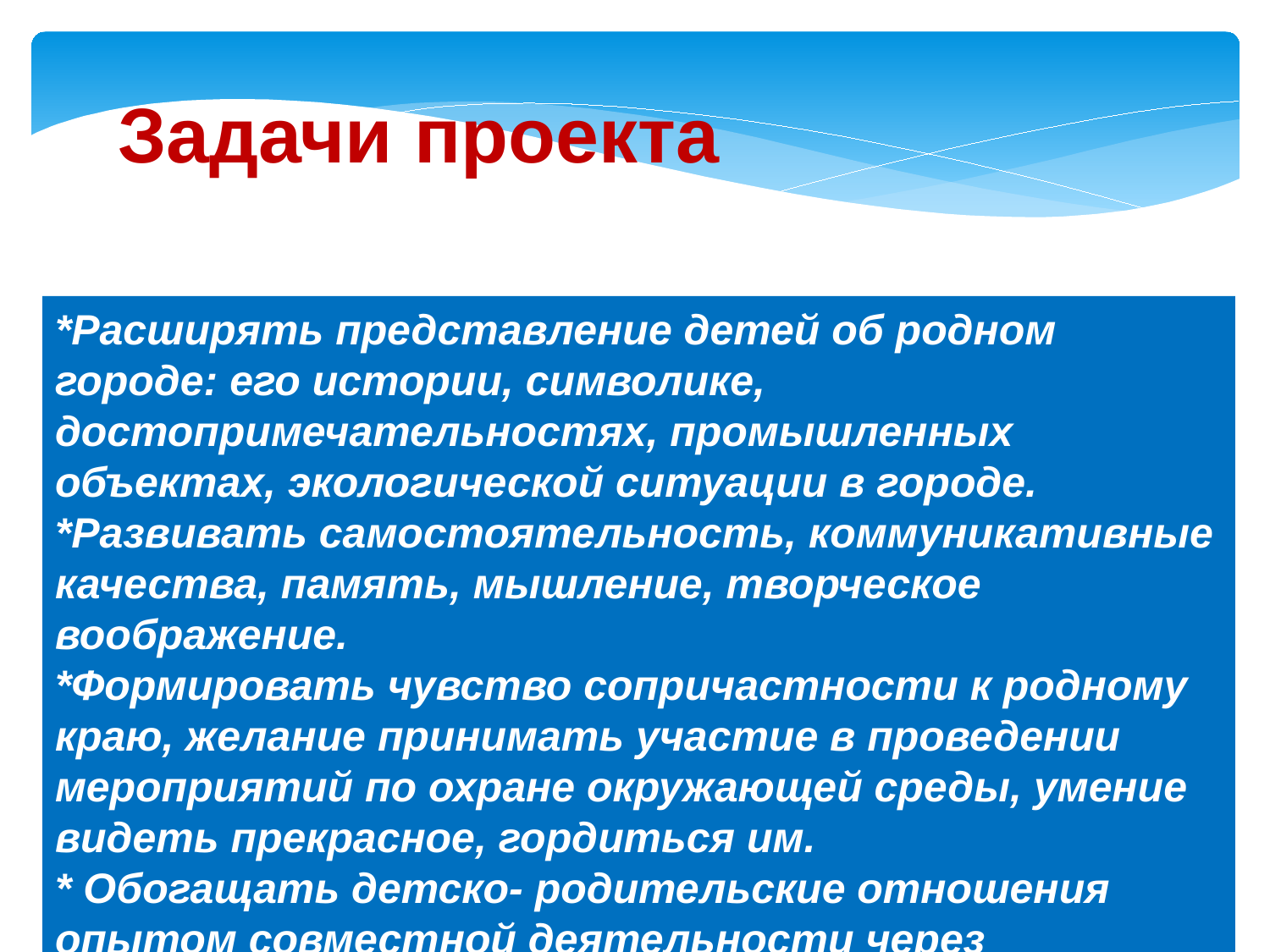

Задачи проекта
*Расширять представление детей об родном городе: его истории, символике, достопримечательностях, промышленных объектах, экологической ситуации в городе.
*Развивать самостоятельность, коммуникативные качества, память, мышление, творческое воображение.
*Формировать чувство сопричастности к родному краю, желание принимать участие в проведении мероприятий по охране окружающей среды, умение видеть прекрасное, гордиться им.
* Обогащать детско- родительские отношения опытом совместной деятельности через формирование представлений о родном городе